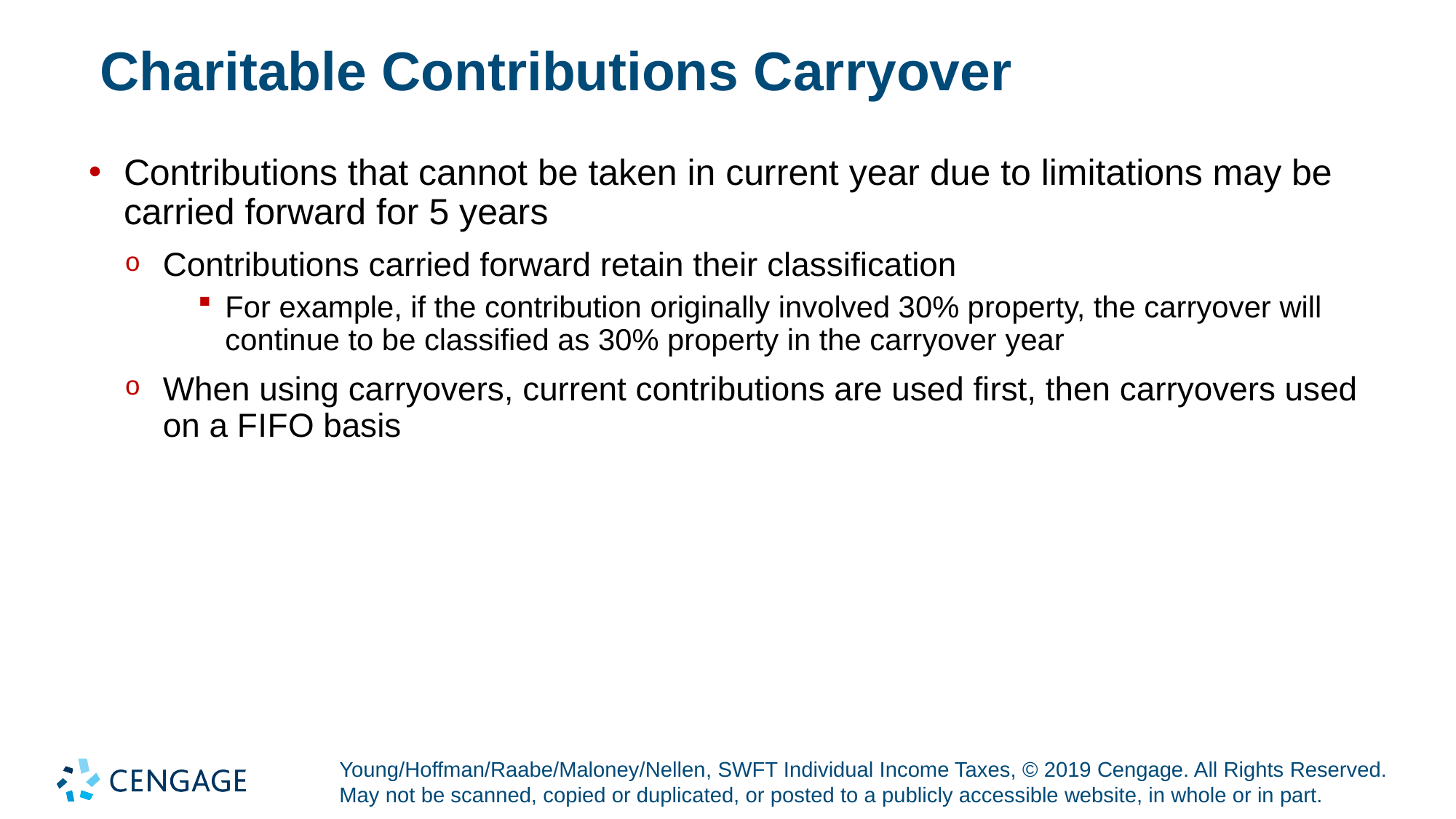

# Charitable Contributions Carryover
Contributions that cannot be taken in current year due to limitations may be carried forward for 5 years
Contributions carried forward retain their classification
For example, if the contribution originally involved 30% property, the carryover will continue to be classified as 30% property in the carryover year
When using carryovers, current contributions are used first, then carryovers used on a F I F O basis